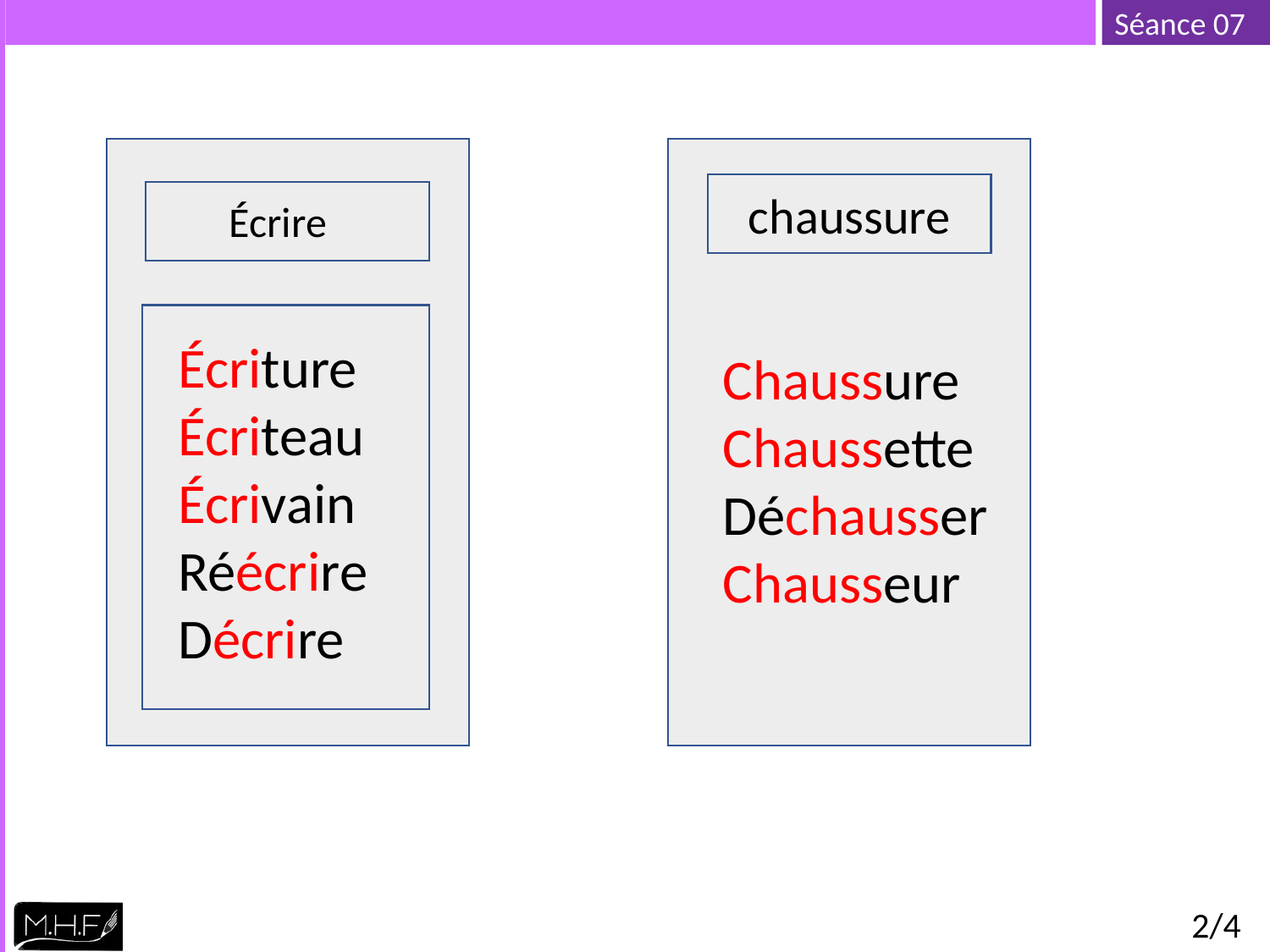

chaussure

Écrire

Écriture
Écriteau
Écrivain
Réécrire
Décrire

Chaussure
Chaussette
Déchausser
Chausseur
2/4